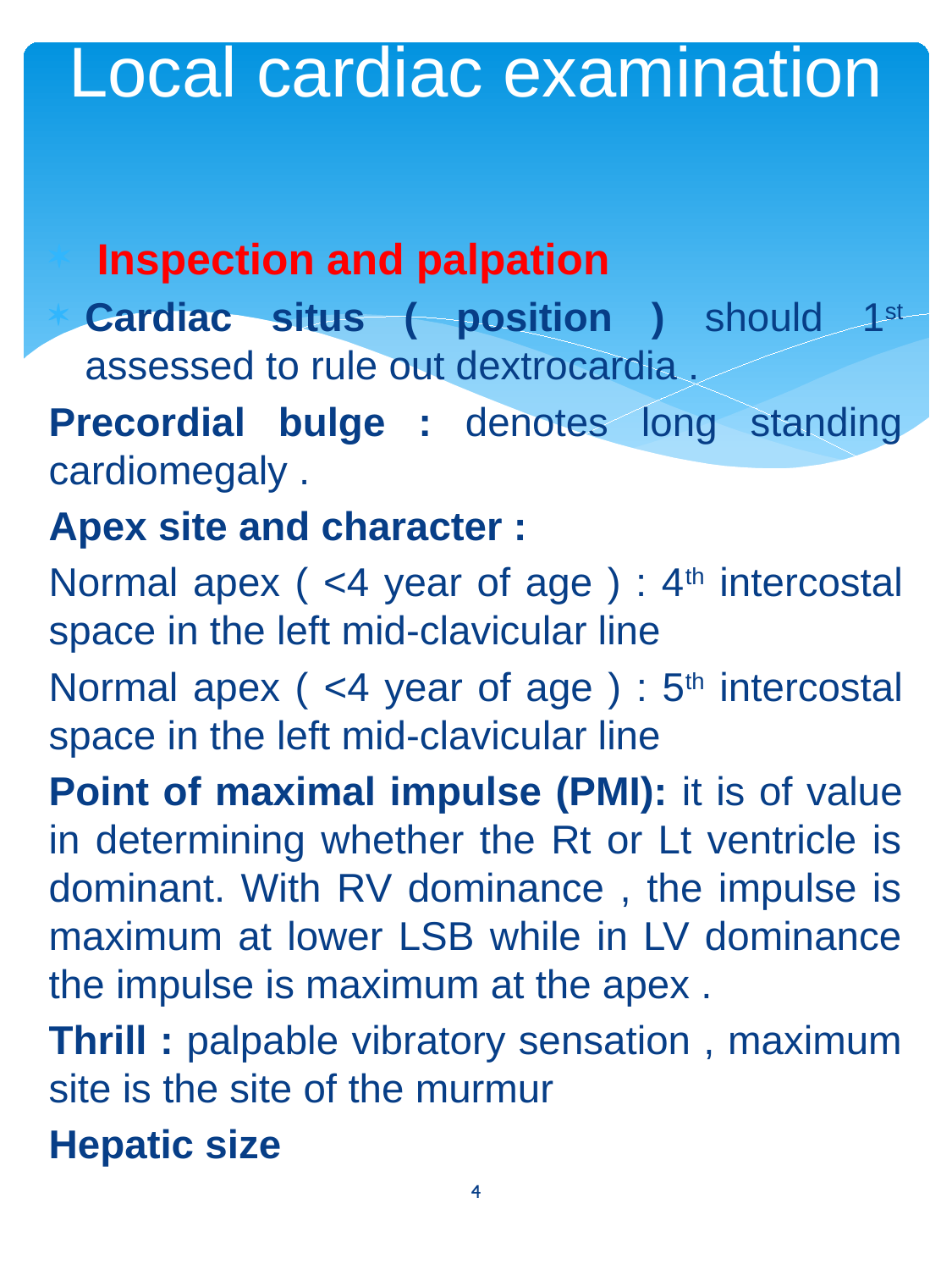

# Local cardiac examination
 Inspection and palpation
Cardiac situs ( position ) should 1st assessed to rule out dextrocardia .
Precordial bulge : denotes long standing cardiomegaly .
Apex site and character :
Normal apex ( <4 year of age ) : 4th intercostal space in the left mid-clavicular line
Normal apex ( <4 year of age ) : 5th intercostal space in the left mid-clavicular line
Point of maximal impulse (PMI): it is of value in determining whether the Rt or Lt ventricle is dominant. With RV dominance , the impulse is maximum at lower LSB while in LV dominance the impulse is maximum at the apex .
Thrill : palpable vibratory sensation , maximum site is the site of the murmur
Hepatic size
4